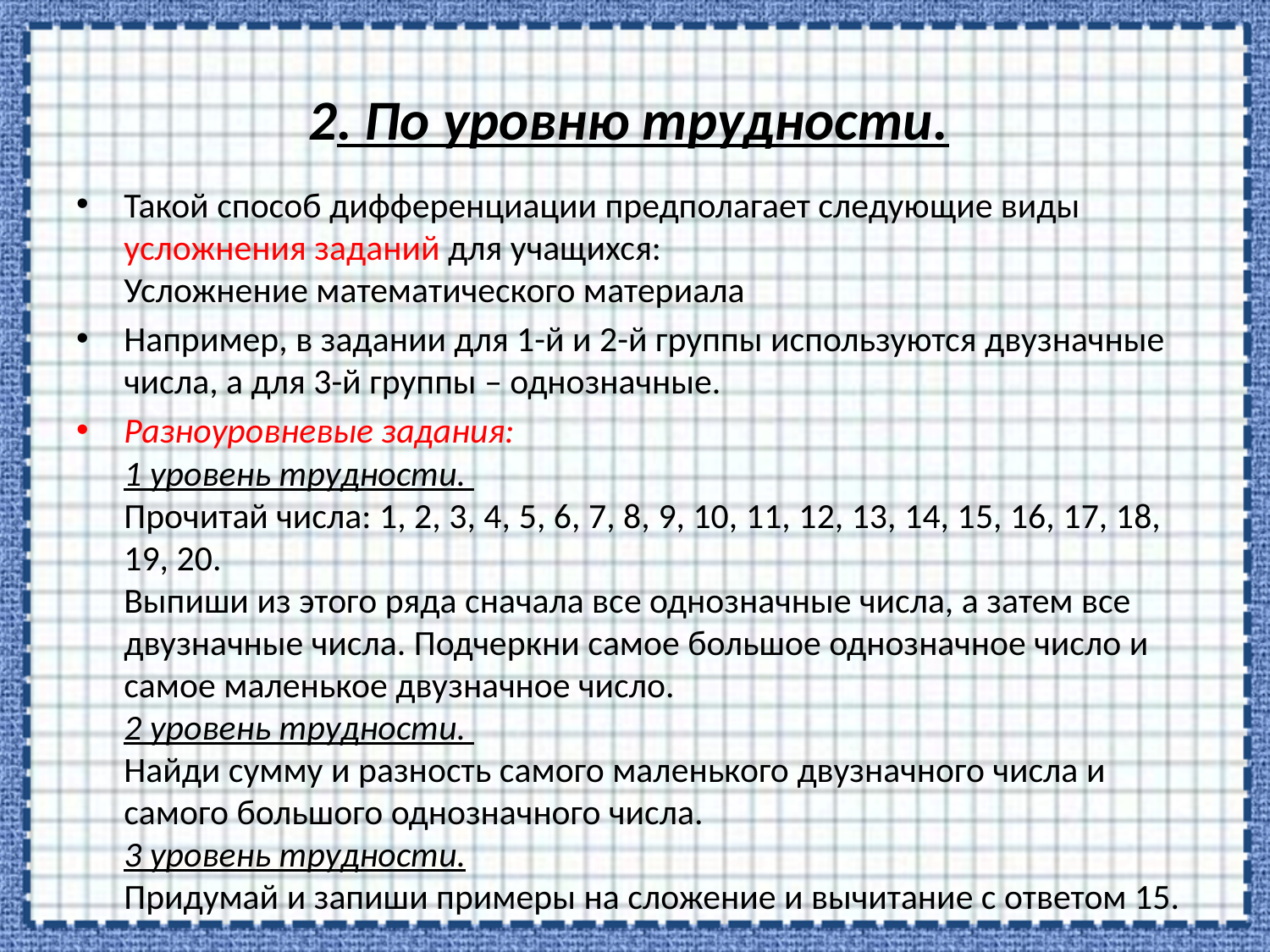

# 2. По уровню трудности.
Такой способ дифференциации предполагает следующие виды усложнения заданий для учащихся: 
Усложнение математического материала
Например, в задании для 1-й и 2-й группы используются двузначные числа, а для 3-й группы – однозначные.
Разноуровневые задания: 
1 уровень трудности. 
Прочитай числа: 1, 2, 3, 4, 5, 6, 7, 8, 9, 10, 11, 12, 13, 14, 15, 16, 17, 18, 19, 20. 
Выпиши из этого ряда сначала все однозначные числа, а затем все двузначные числа. Подчеркни самое большое однозначное число и самое маленькое двузначное число. 
2 уровень трудности. 
Найди сумму и разность самого маленького двузначного числа и самого большого однозначного числа. 
3 уровень трудности. 
Придумай и запиши примеры на сложение и вычитание с ответом 15.